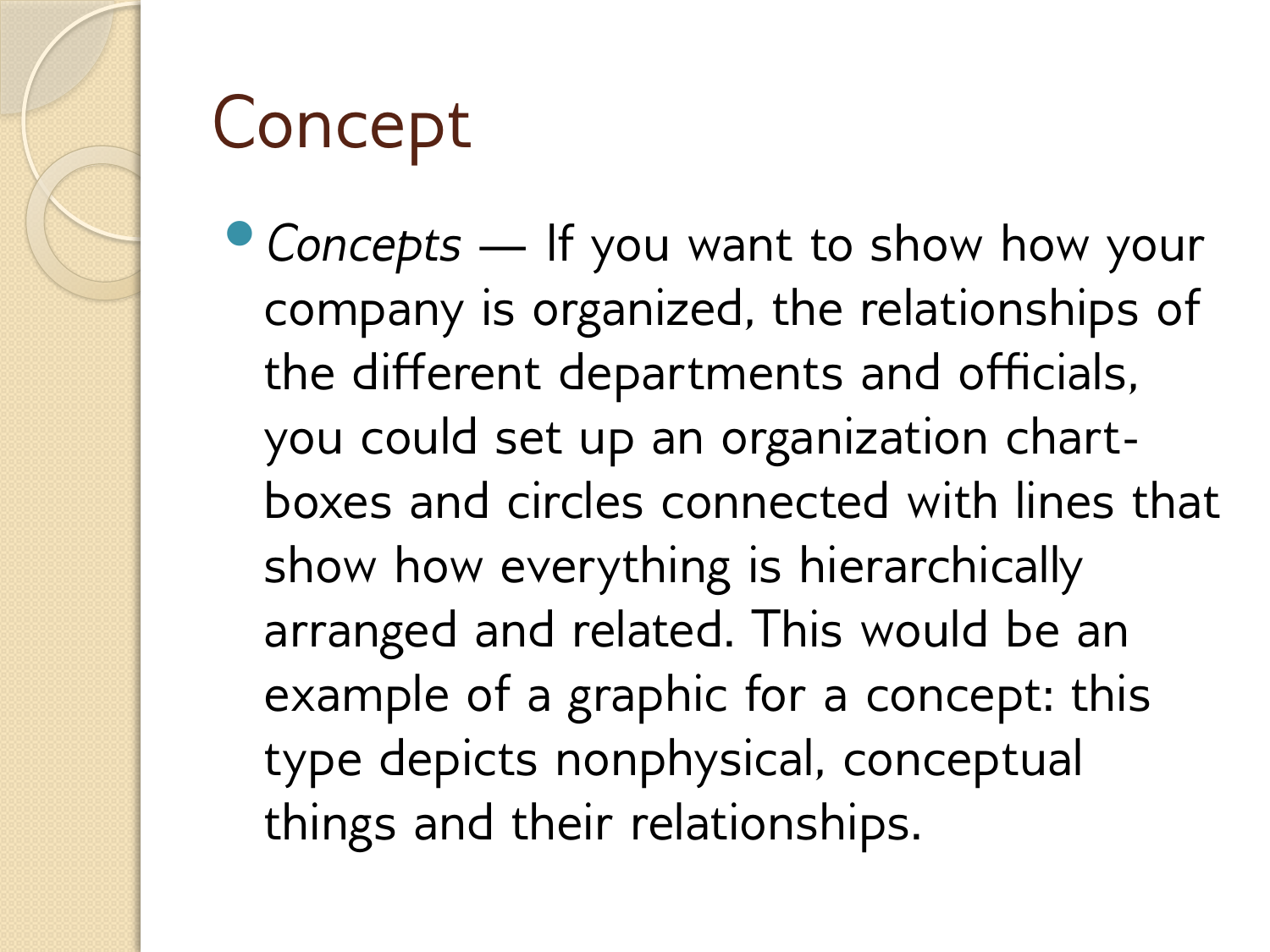

# Concept
Concepts — If you want to show how your company is organized, the relationships of the different departments and officials, you could set up an organization chart-boxes and circles connected with lines that show how everything is hierarchically arranged and related. This would be an example of a graphic for a concept: this type depicts nonphysical, conceptual things and their relationships.